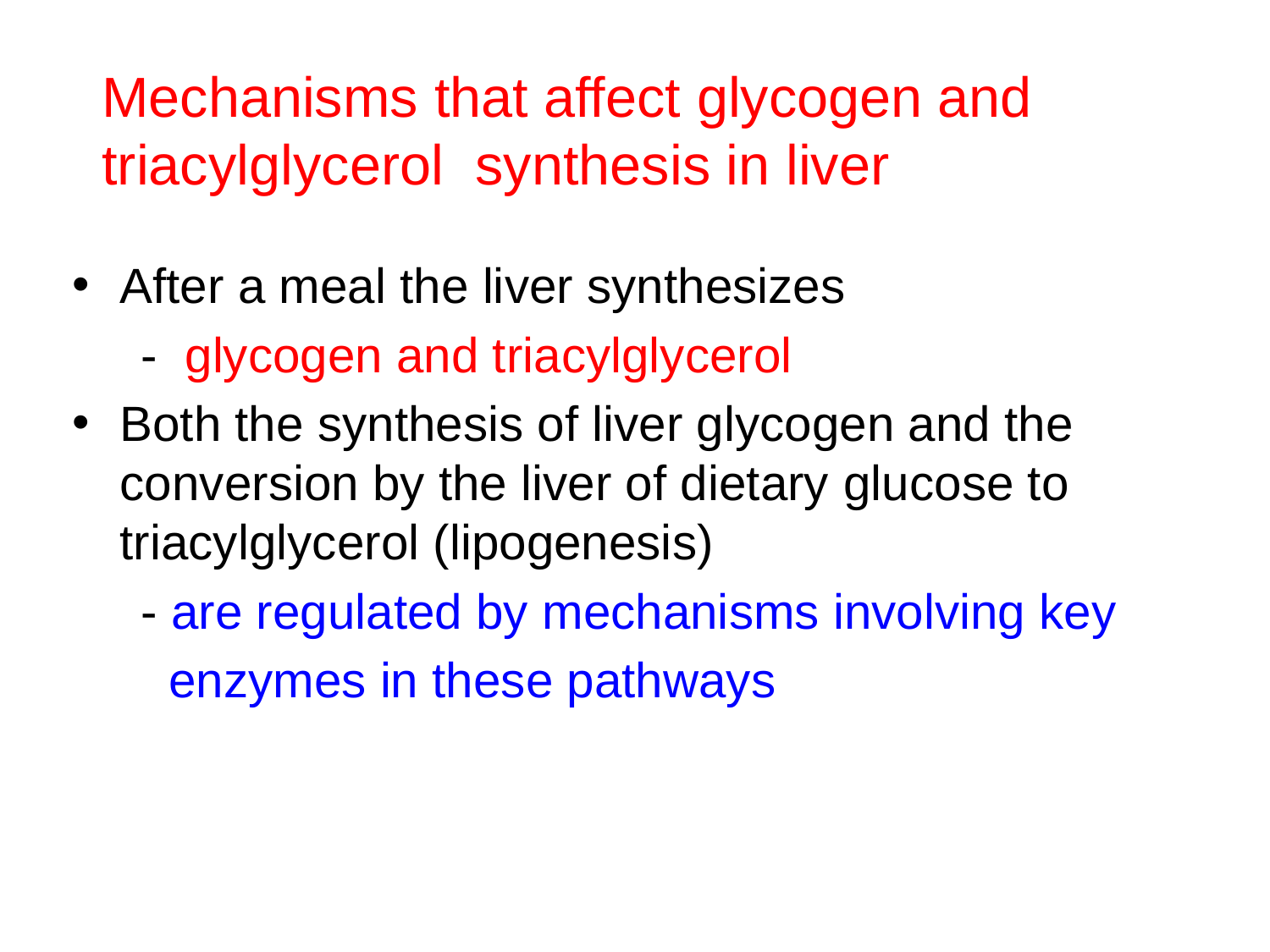

# Mechanisms that affect glycogen and triacylglycerol  synthesis in liver
After a meal the liver synthesizes
     -  glycogen and triacylglycerol
Both the synthesis of liver glycogen and the conversion by the liver of dietary glucose to triacylglycerol (lipogenesis)
     - are regulated by mechanisms involving key
       enzymes in these pathways